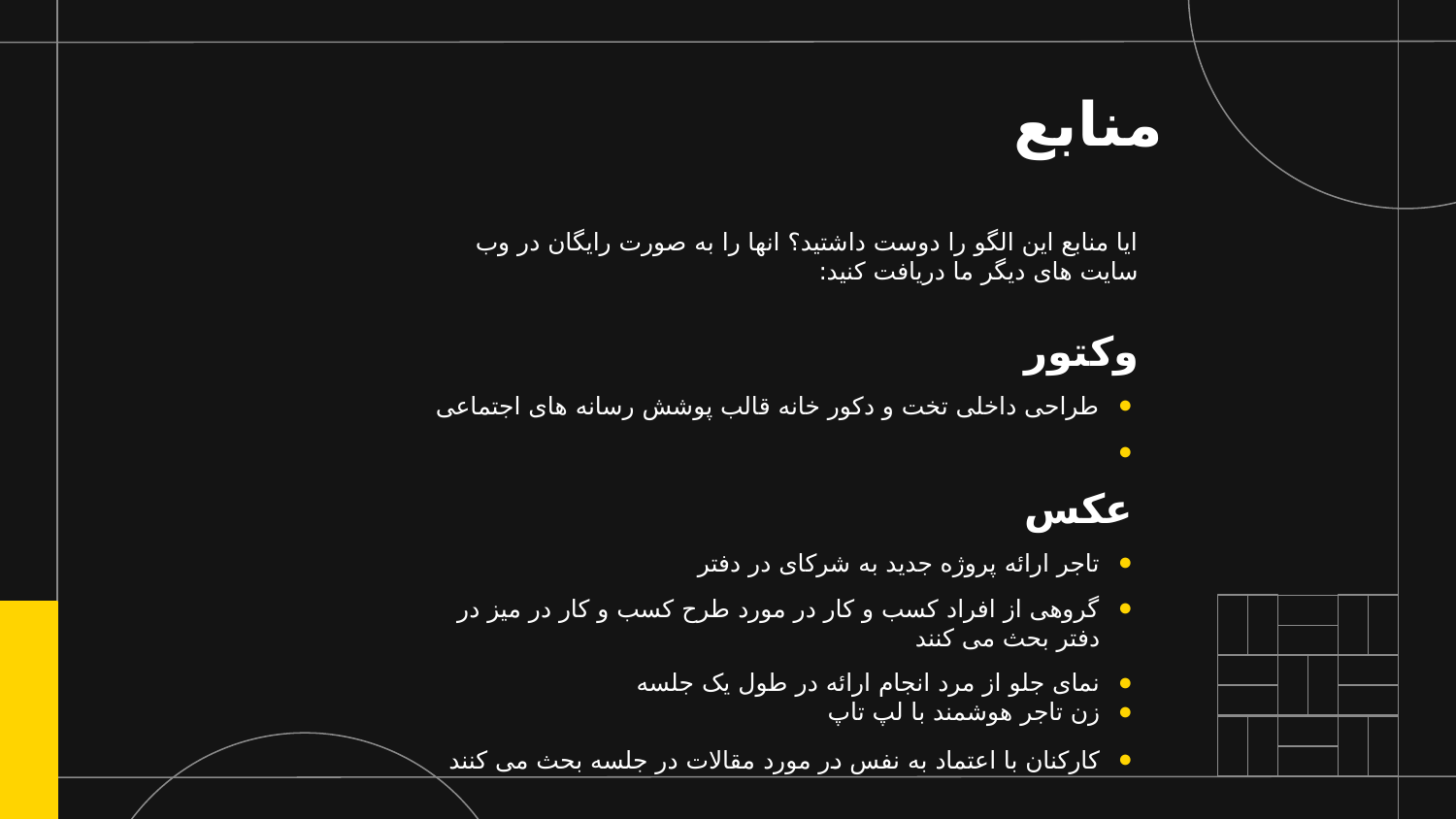

# منابع
ایا منابع این الگو را دوست داشتید؟ انها را به صورت رایگان در وب سایت های دیگر ما دریافت کنید:

وکتور
طراحی داخلی تخت و دکور خانه قالب پوشش رسانه های اجتماعی

عکس
تاجر ارائه پروژه جدید به شرکای در دفتر
گروهی از افراد کسب و کار در مورد طرح کسب و کار در میز در دفتر بحث می کنند
نمای جلو از مرد انجام ارائه در طول یک جلسه
زن تاجر هوشمند با لپ تاپ
کارکنان با اعتماد به نفس در مورد مقالات در جلسه بحث می کنند